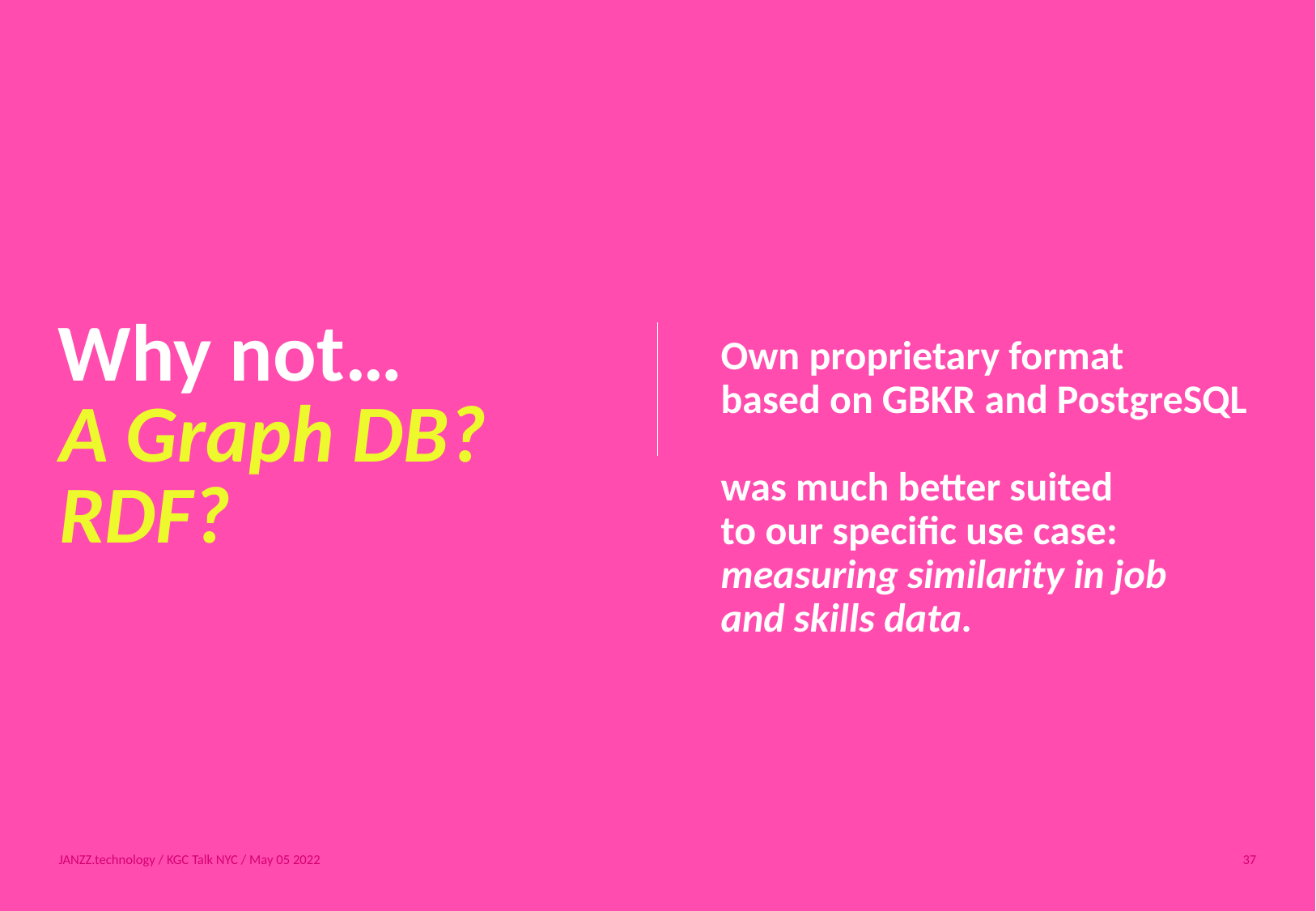

Why not…
Own proprietary format
based on GBKR and PostgreSQL
was much better suited
to our specific use case: measuring similarity in job
and skills data.
A Graph DB?
RDF?

JANZZ.technology / KGC Talk NYC / May 05 2022
37